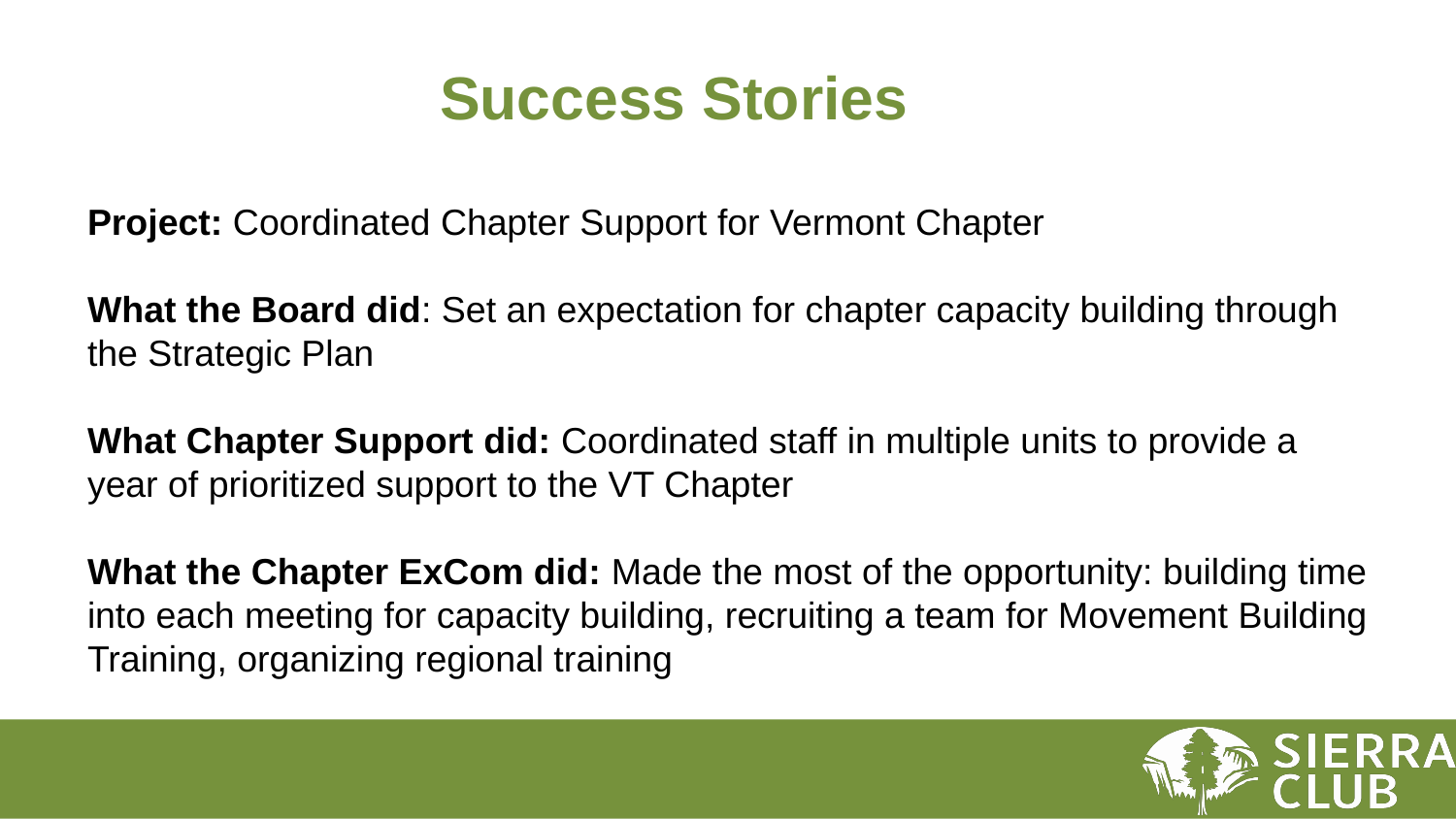

# Success Stories
Project: Coordinated Chapter Support for Vermont Chapter

What the Board did: Set an expectation for chapter capacity building through the Strategic Plan

What Chapter Support did: Coordinated staff in multiple units to provide a year of prioritized support to the VT Chapter

What the Chapter ExCom did: Made the most of the opportunity: building time into each meeting for capacity building, recruiting a team for Movement Building Training, organizing regional training